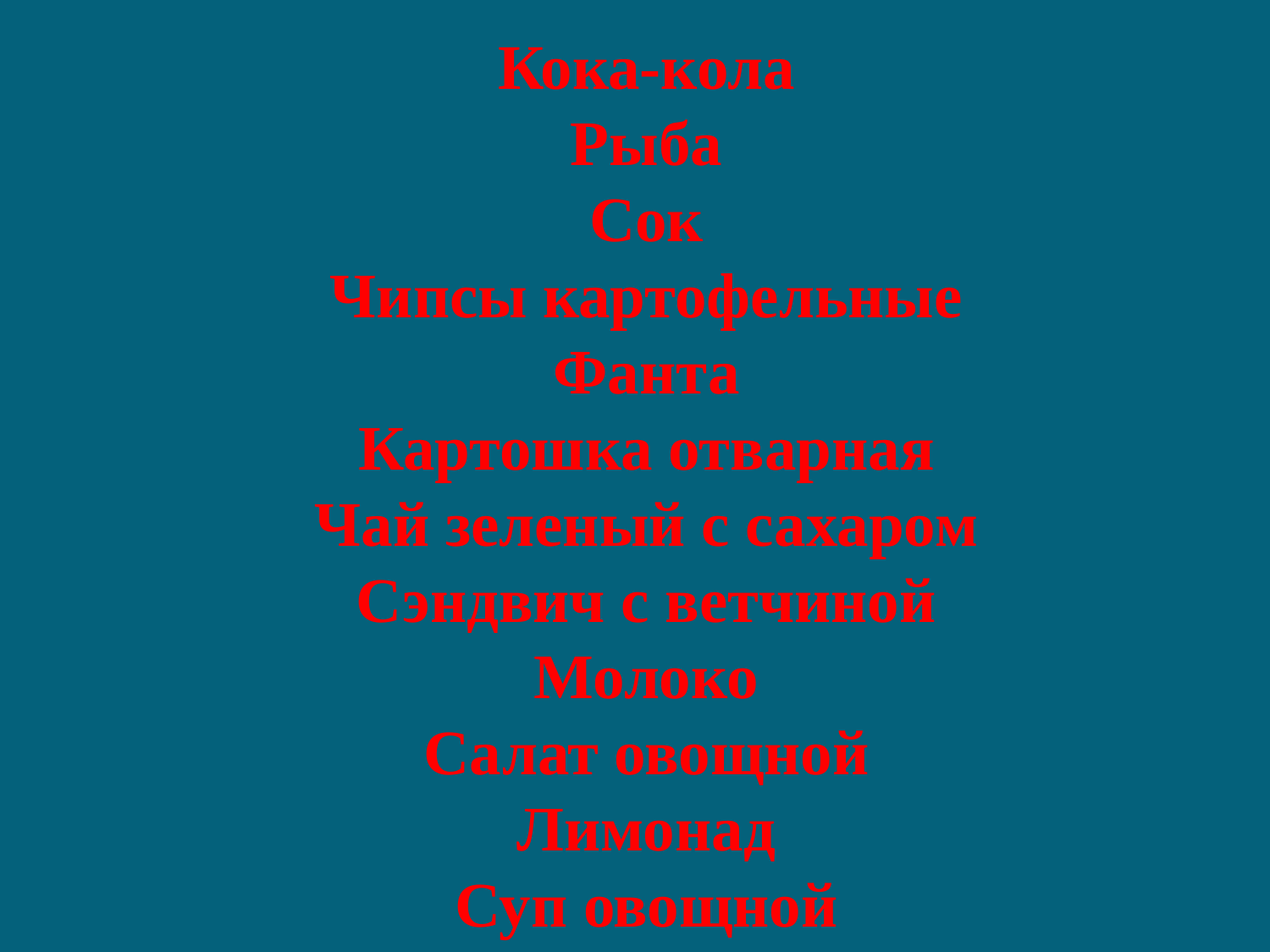

Кока-кола
Рыба
Сок
Чипсы картофельные
Фанта
Картошка отварная
Чай зеленый с сахаром
Сэндвич с ветчиной
Молоко
Салат овощной
Лимонад
Суп овощной